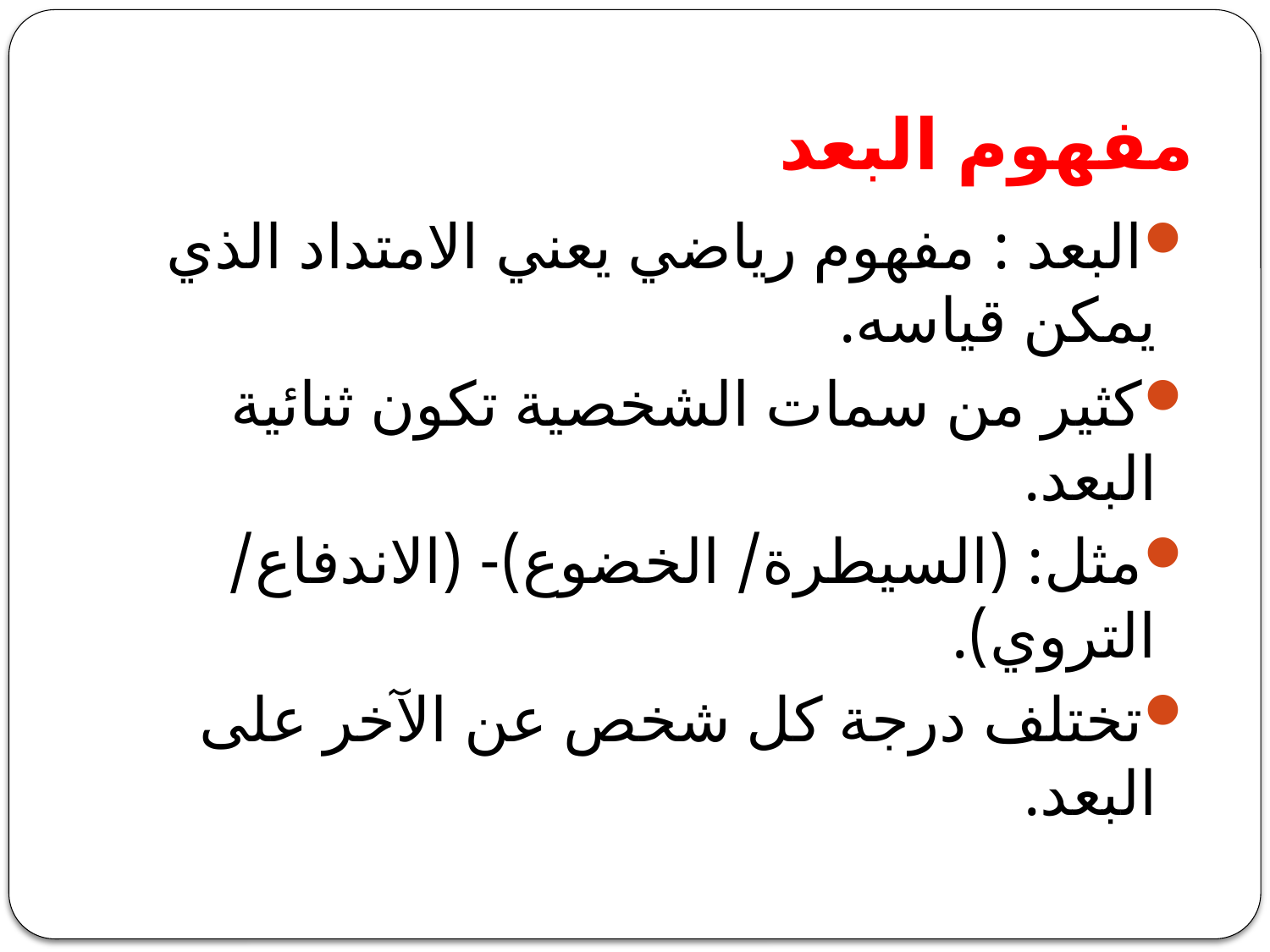

# مفهوم البعد
البعد : مفهوم رياضي يعني الامتداد الذي يمكن قياسه.
كثير من سمات الشخصية تكون ثنائية البعد.
مثل: (السيطرة/ الخضوع)- (الاندفاع/ التروي).
تختلف درجة كل شخص عن الآخر على البعد.